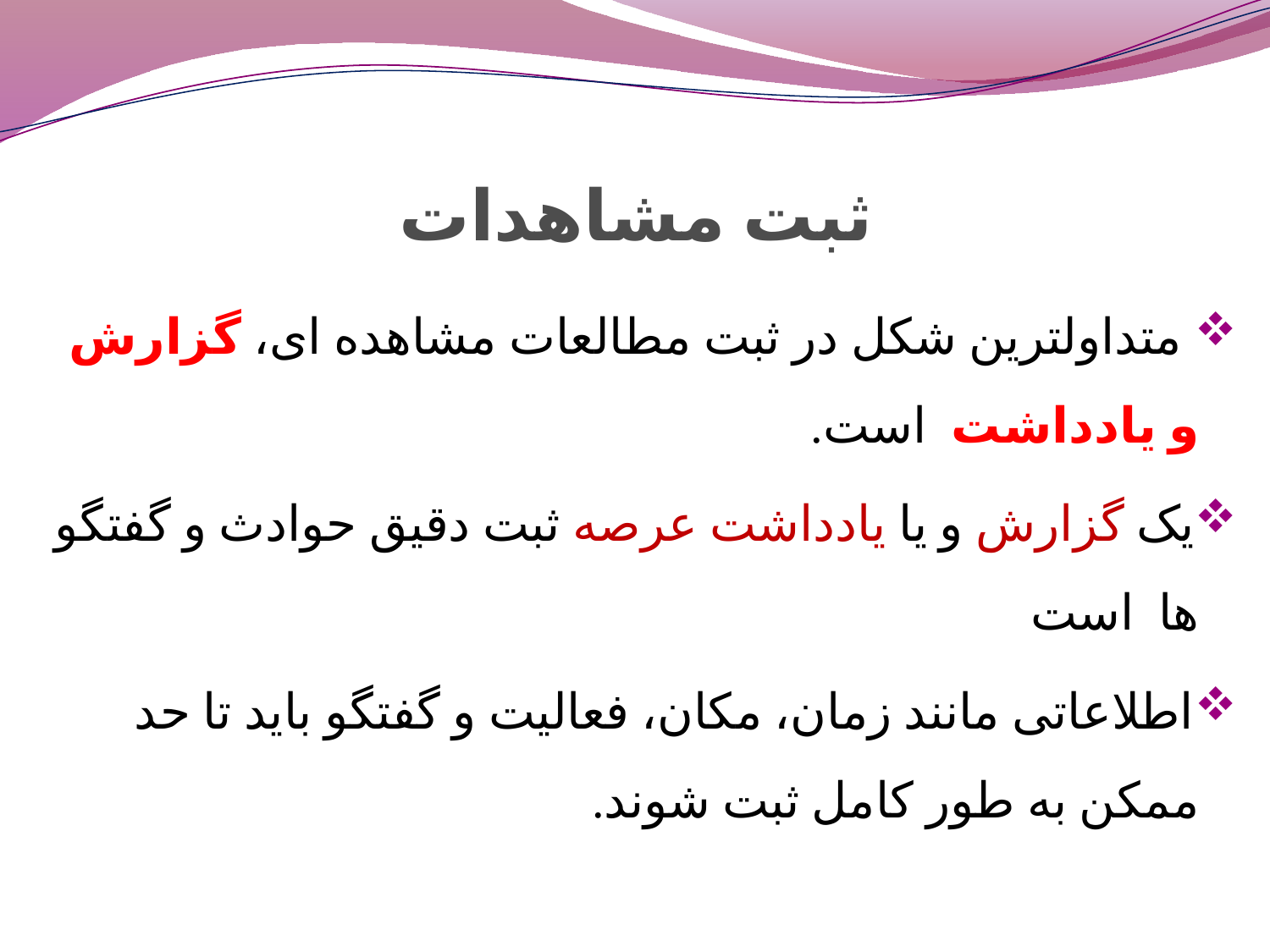

# ثبت مشاهدات
 متداولترین شکل در ثبت مطالعات مشاهده ای، گزارش و یادداشت  است.
یک گزارش و یا یادداشت عرصه ثبت دقیق حوادث و گفتگو ها  است
اطلاعاتی مانند زمان، مکان، فعالیت و گفتگو باید تا حد ممکن به طور کامل ثبت شوند.